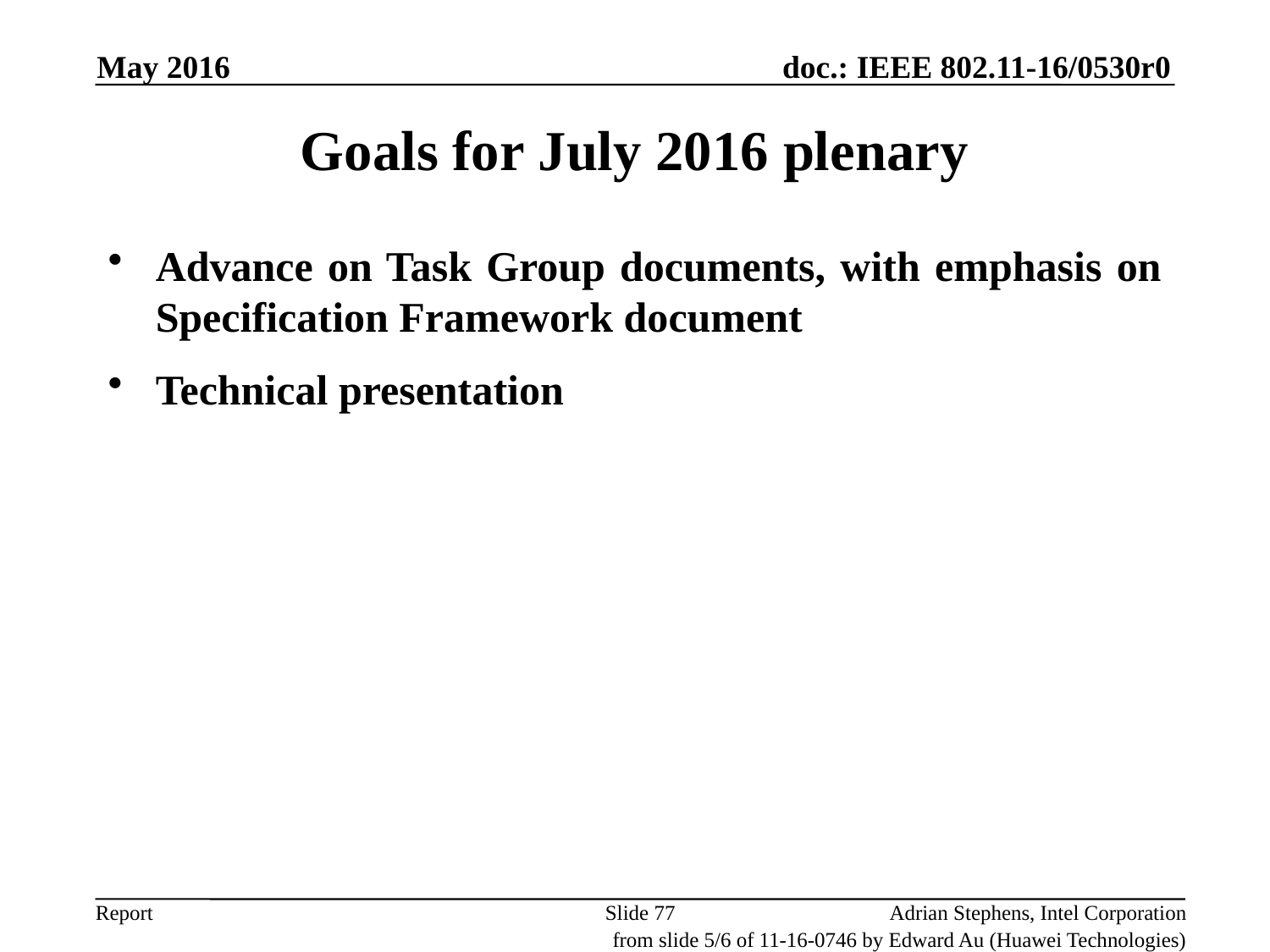

May 2016
Goals for July 2016 plenary
Advance on Task Group documents, with emphasis on Specification Framework document
Technical presentation

Slide 77
Adrian Stephens, Intel Corporation
from slide 5/6 of 11-16-0746 by Edward Au (Huawei Technologies)